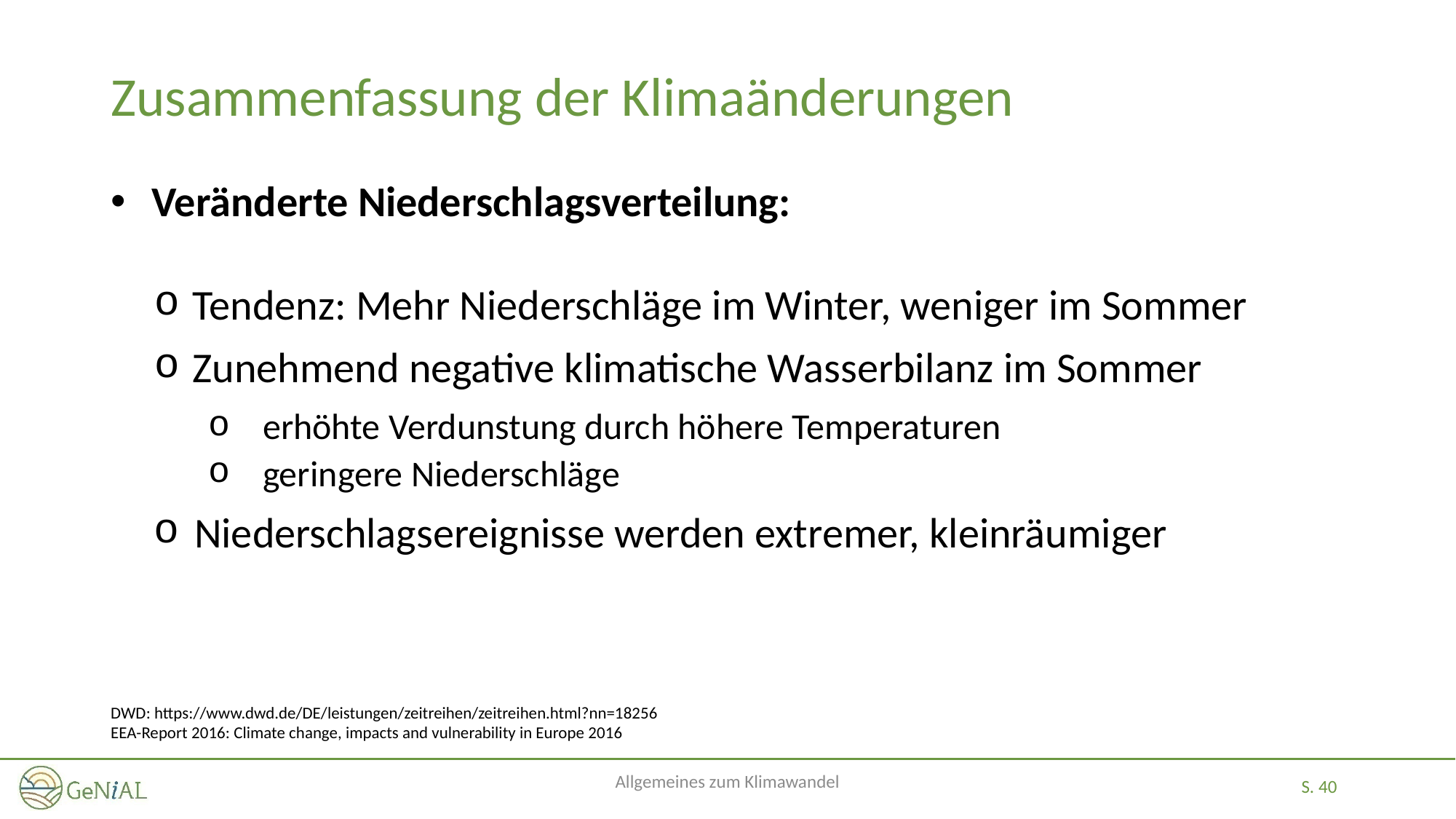

# Zusammenfassung der Klimaänderungen
Veränderte Niederschlagsverteilung:

Tendenz: Mehr Niederschläge im Winter, weniger im Sommer
Zunehmend negative klimatische Wasserbilanz im Sommer
erhöhte Verdunstung durch höhere Temperaturen
geringere Niederschläge
Niederschlagsereignisse werden extremer, kleinräumiger

DWD: https://www.dwd.de/DE/leistungen/zeitreihen/zeitreihen.html?nn=18256
EEA-Report 2016: Climate change, impacts and vulnerability in Europe 2016
Allgemeines zum Klimawandel